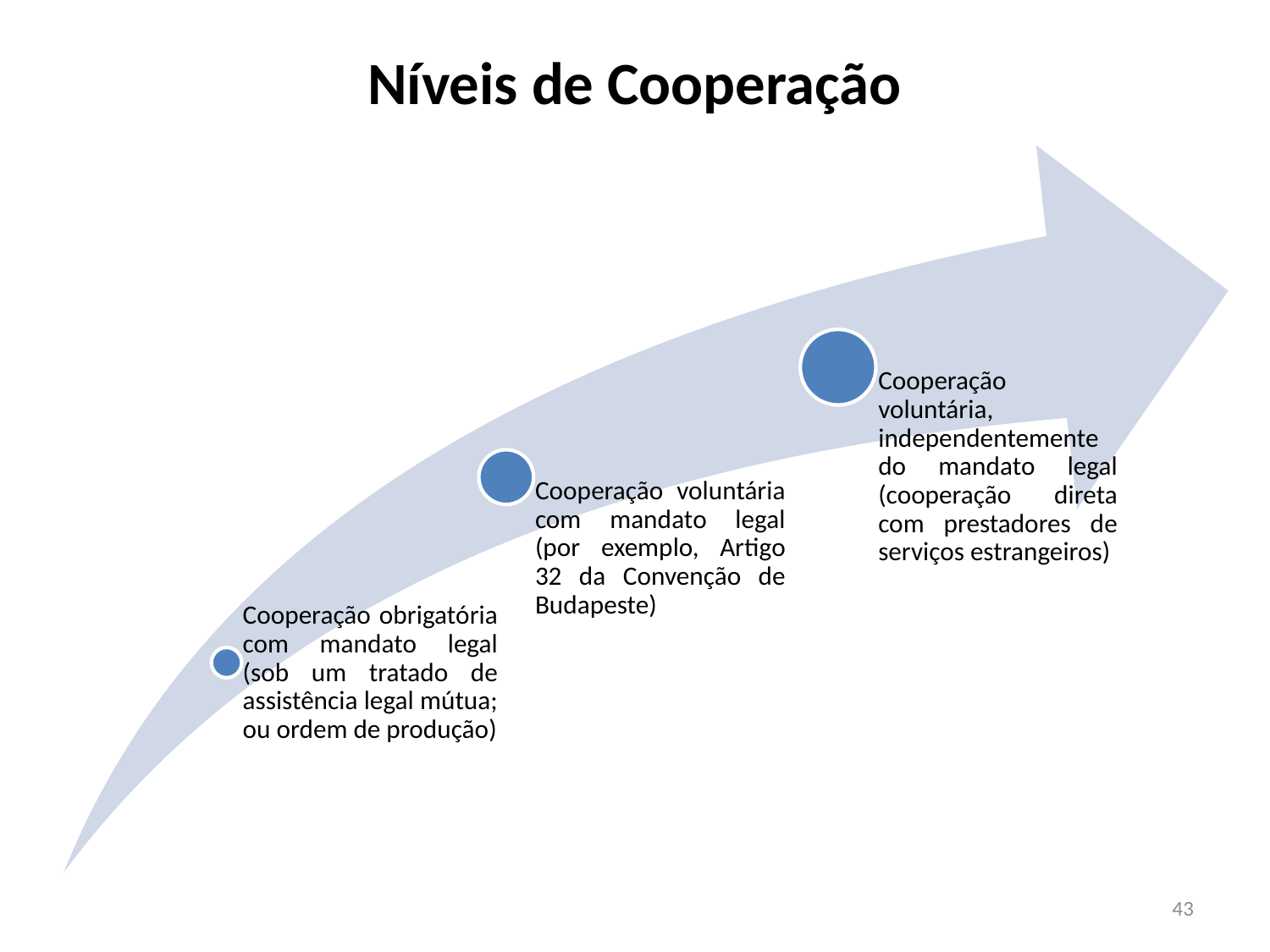

# Níveis de Cooperação
Cooperação obrigatória com mandato legal (sob um tratado de assistência legal mútua; ou ordem de produção)
Cooperação voluntária com mandato legal (por exemplo, Artigo 32 da Convenção de Budapeste)
Cooperação voluntária, independentemente do mandato legal (cooperação direta com prestadores de serviços estrangeiros)
43